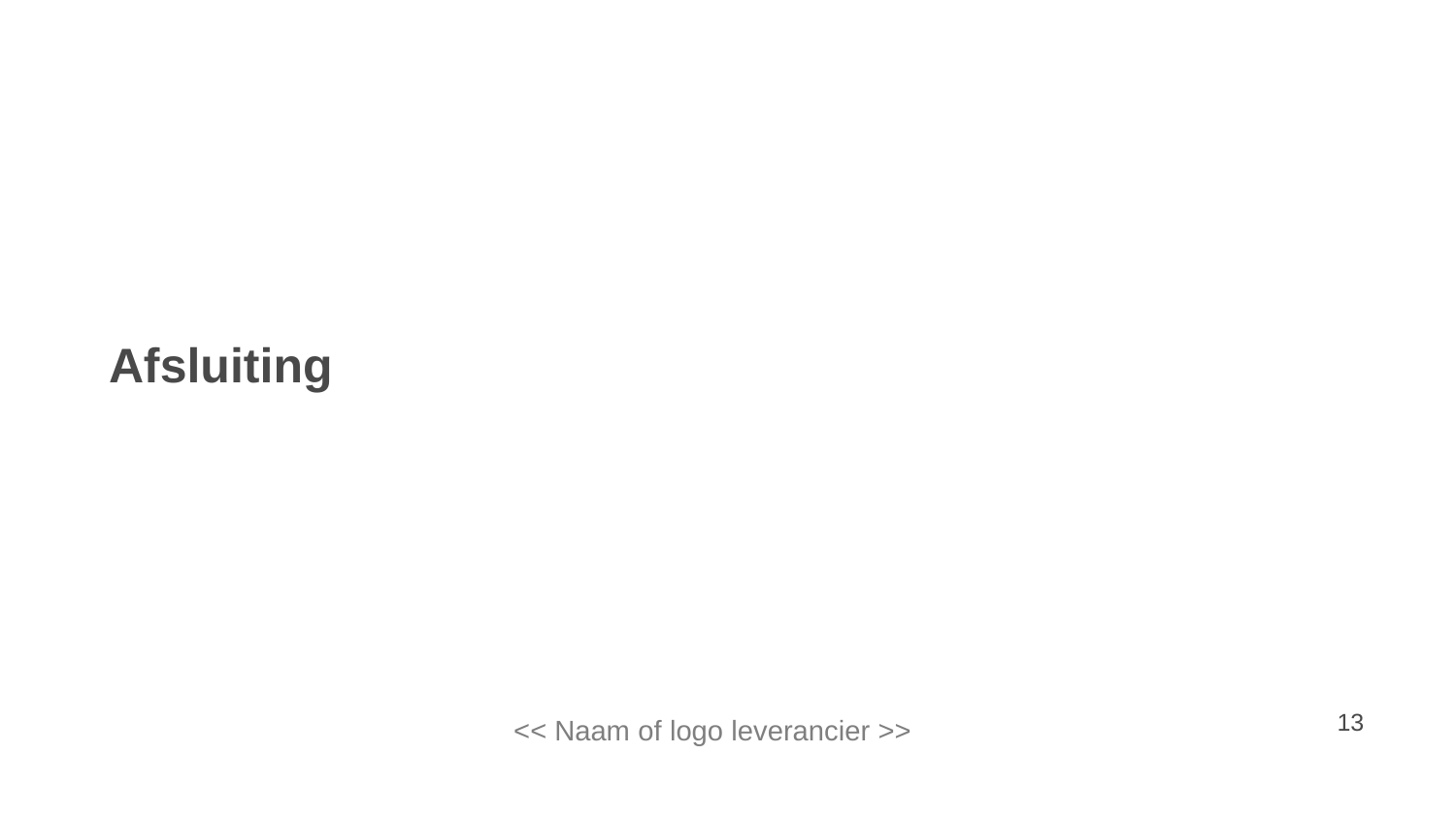

# Afsluiting
<< Naam of logo leverancier >>